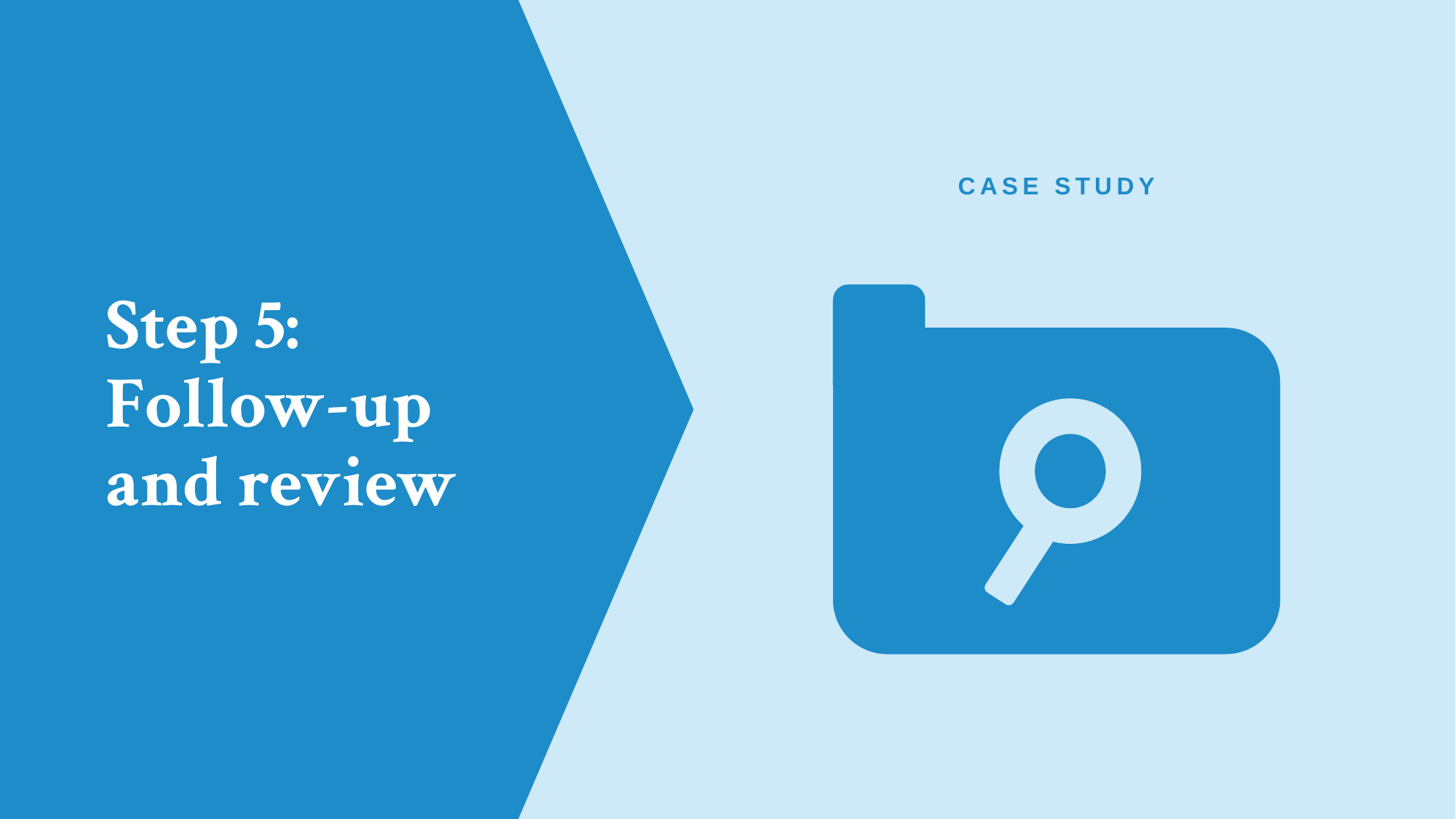

CASE STUDY

# Step 5: Follow-up and review